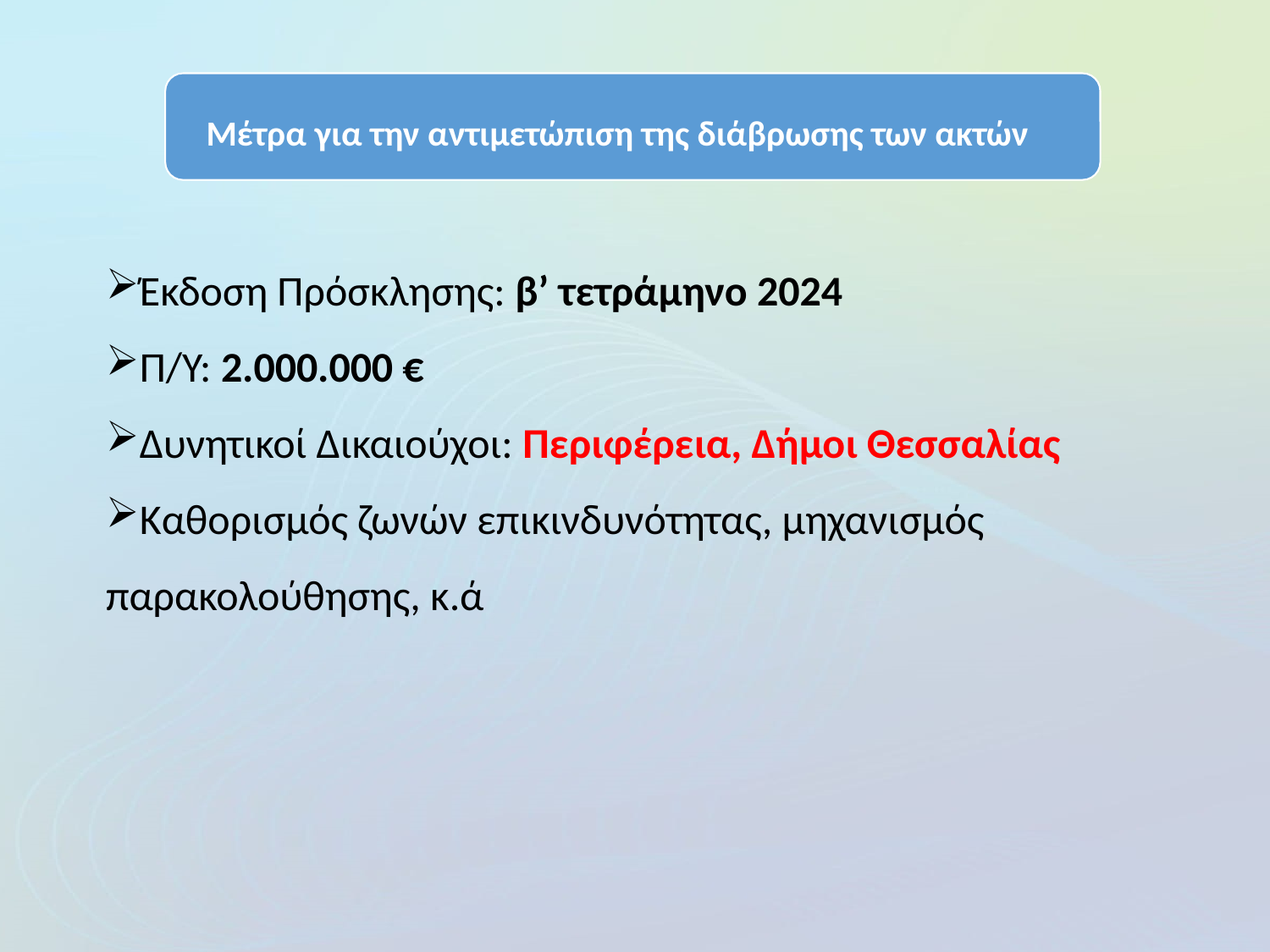

Μέτρα για την αντιμετώπιση της διάβρωσης των ακτών
Έκδοση Πρόσκλησης: β’ τετράμηνο 2024
Π/Υ: 2.000.000 €
Δυνητικοί Δικαιούχοι: Περιφέρεια, Δήμοι Θεσσαλίας
Καθορισμός ζωνών επικινδυνότητας, μηχανισμός παρακολούθησης, κ.ά